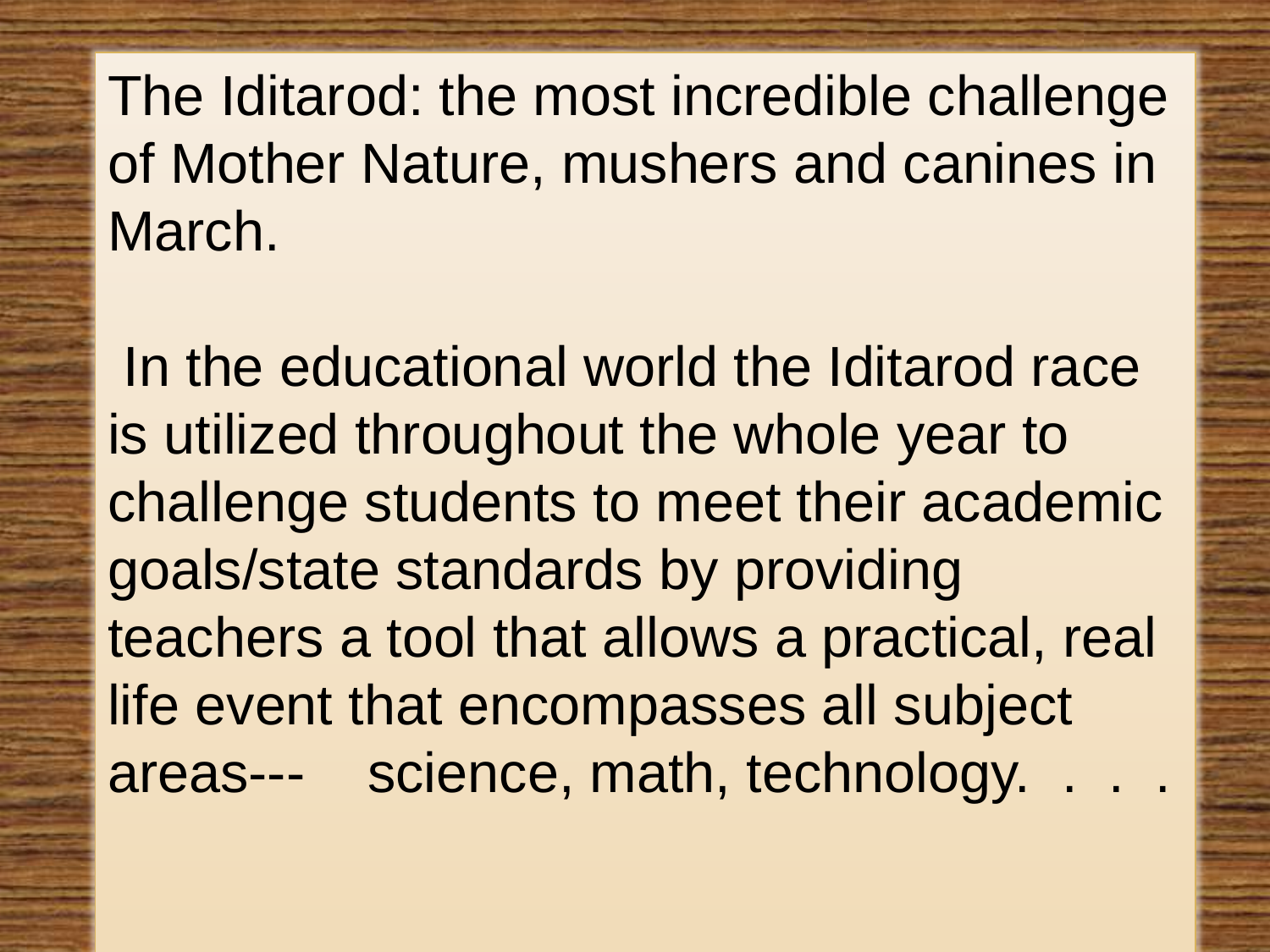

The Iditarod: the most incredible challenge of Mother Nature, mushers and canines in March.

 In the educational world the Iditarod race is utilized throughout the whole year to challenge students to meet their academic goals/state standards by providing teachers a tool that allows a practical, real life event that encompasses all subject areas---    science, math, technology.  .  .  .